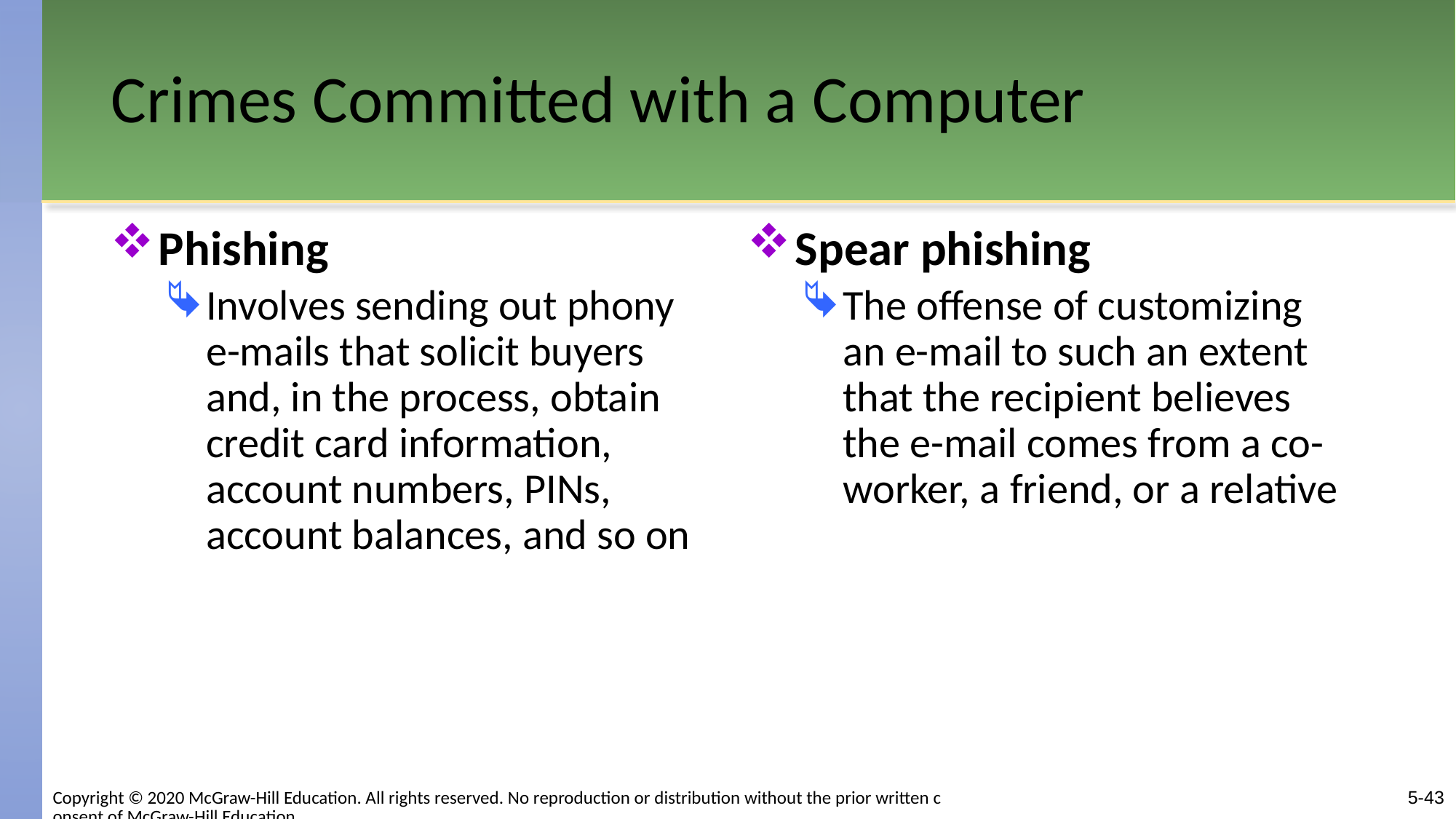

# Crimes Committed with a Computer
Phishing
Involves sending out phony e-mails that solicit buyers and, in the process, obtain credit card information, account numbers, PINs, account balances, and so on
Spear phishing
The offense of customizing an e-mail to such an extent that the recipient believes the e-mail comes from a co-worker, a friend, or a relative

Copyright © 2020 McGraw-Hill Education. All rights reserved. No reproduction or distribution without the prior written consent of McGraw-Hill Education.
5-43